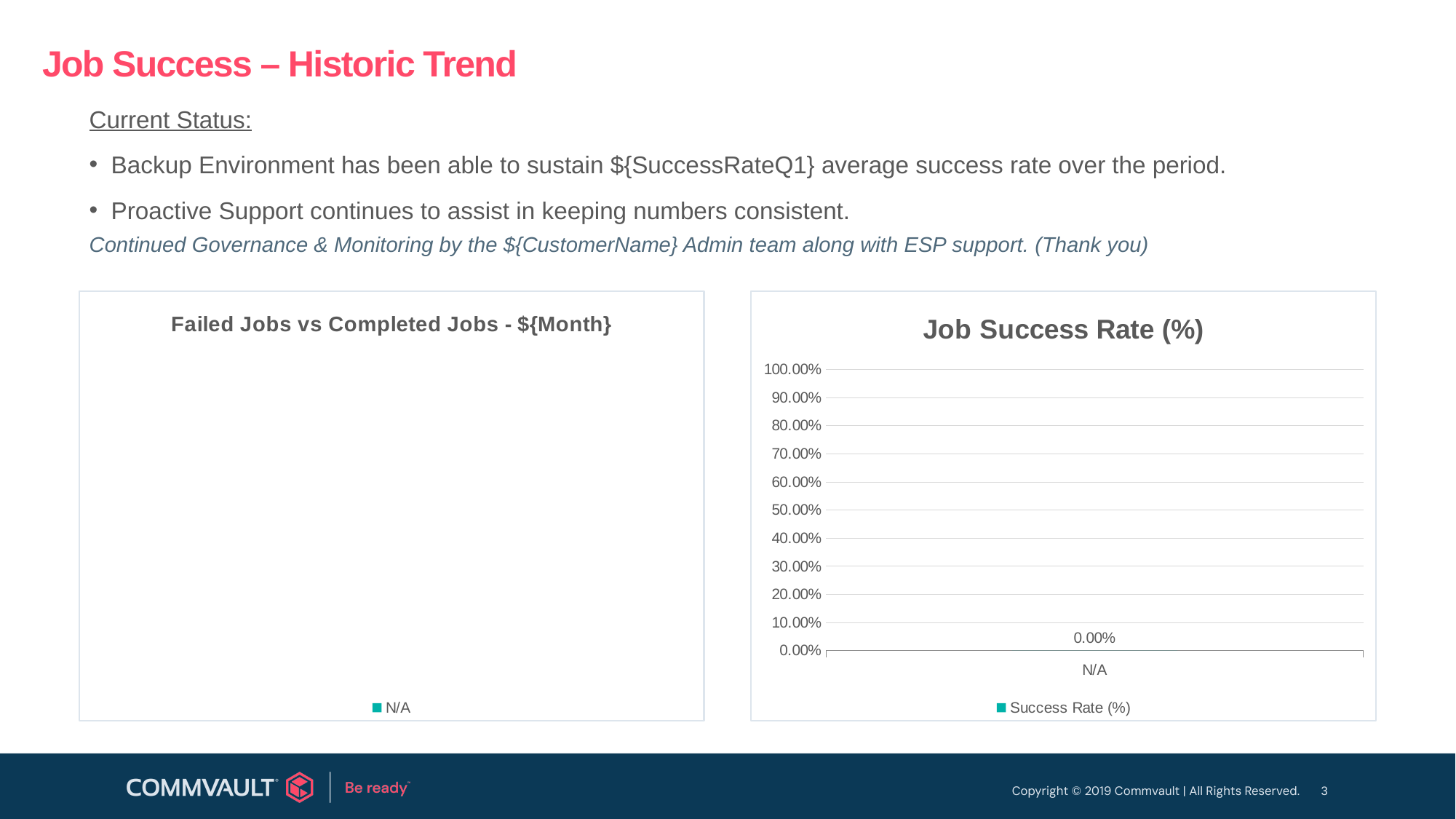

# Job Success – Historic Trend
Current Status:
Backup Environment has been able to sustain ${SuccessRateQ1} average success rate over the period.
Proactive Support continues to assist in keeping numbers consistent.
Continued Governance & Monitoring by the ${CustomerName} Admin team along with ESP support. (Thank you)

### Chart: Failed Jobs vs Completed Jobs - ${Month}

| Category | Count |
|---|---|
| N/A | 0.0 |

### Chart: Job Success Rate (%)

| Category | Success Rate (%) |
|---|---|
| N/A | 0.0 |
3